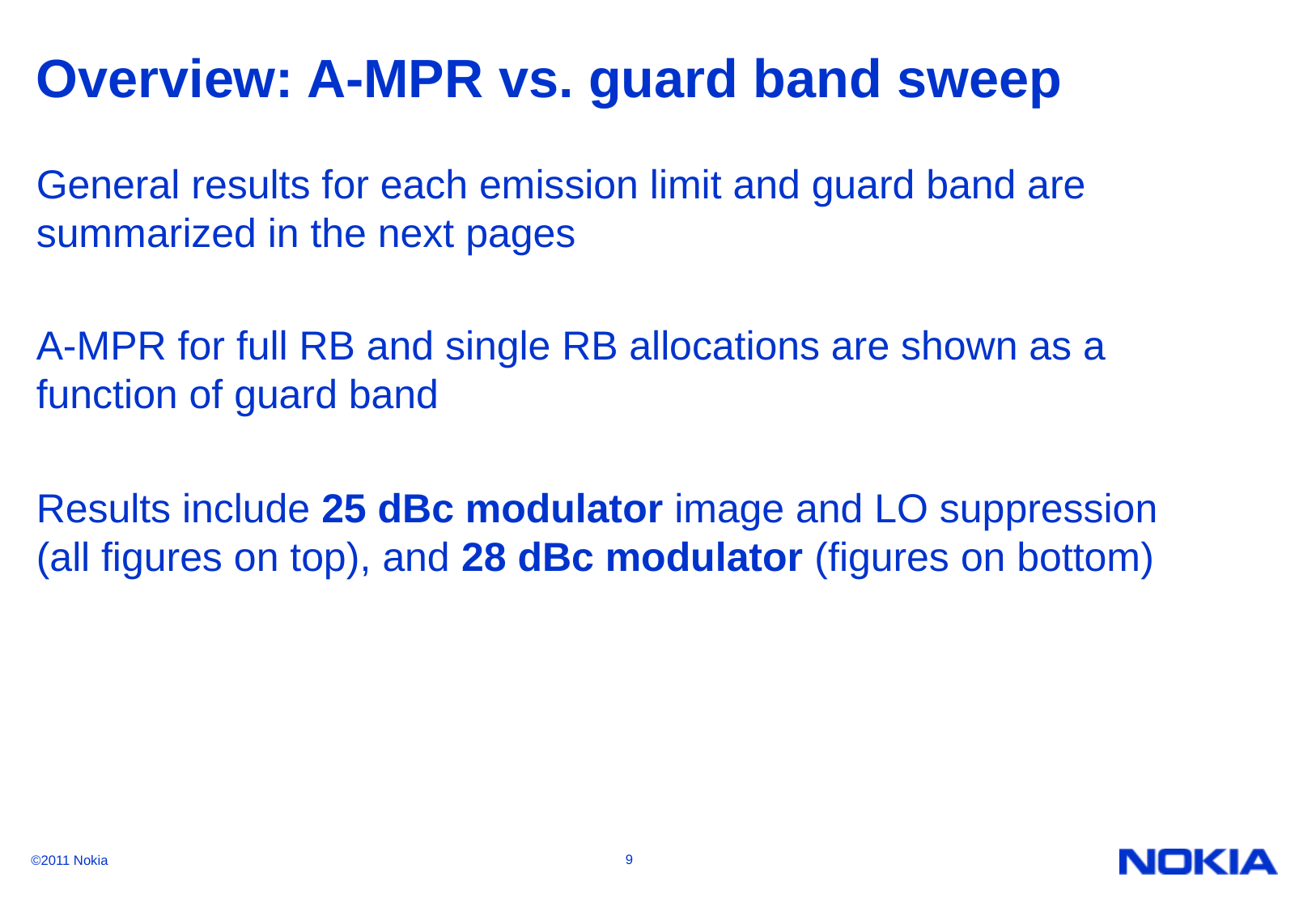

# Overview: A-MPR vs. guard band sweep
General results for each emission limit and guard band are summarized in the next pages

A-MPR for full RB and single RB allocations are shown as a function of guard band

Results include 25 dBc modulator image and LO suppression (all figures on top), and 28 dBc modulator (figures on bottom)